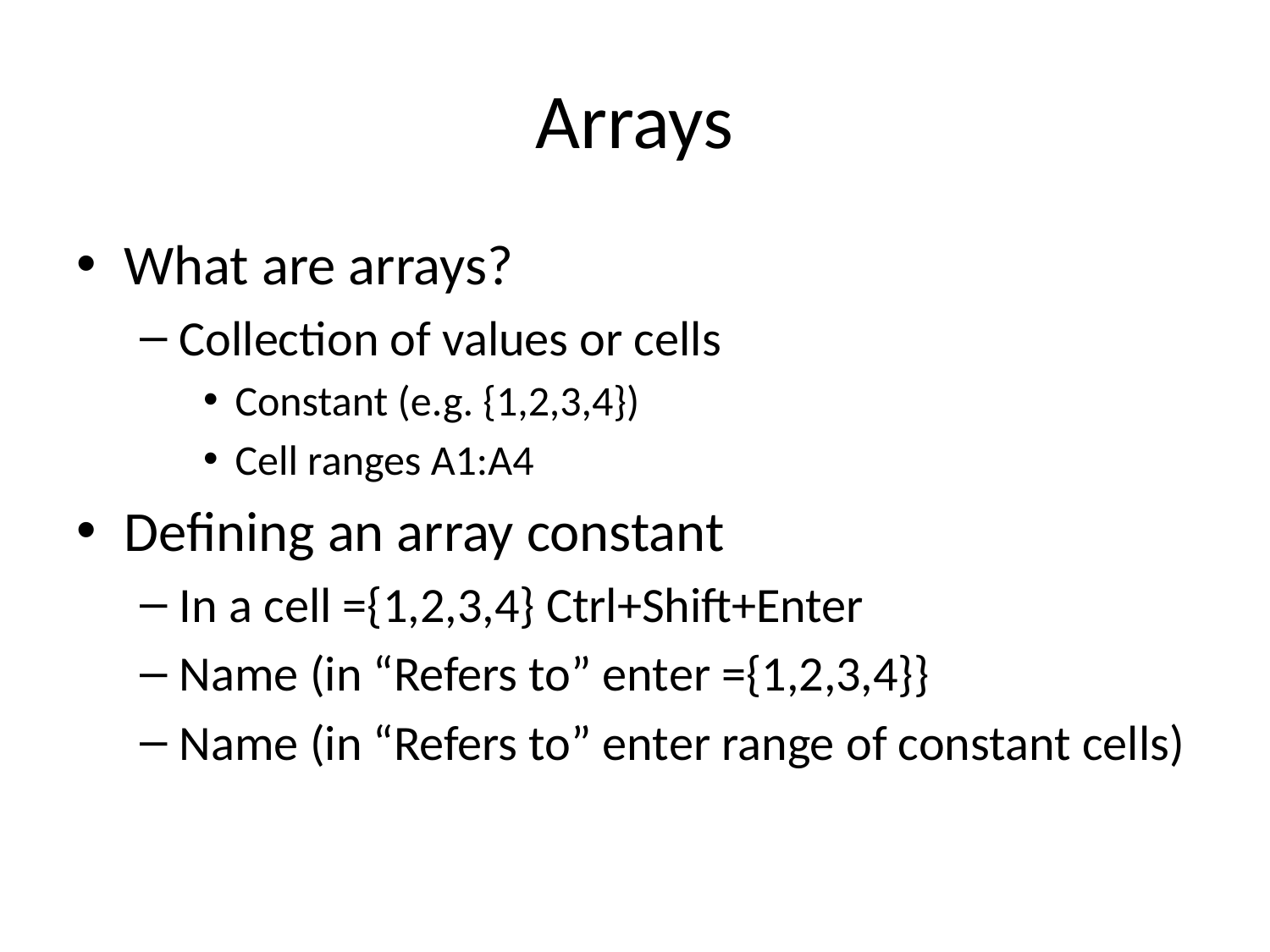

# Arrays
What are arrays?
Collection of values or cells
Constant (e.g. {1,2,3,4})
Cell ranges A1:A4
Defining an array constant
In a cell ={1,2,3,4} Ctrl+Shift+Enter
Name (in “Refers to” enter ={1,2,3,4}}
Name (in “Refers to” enter range of constant cells)